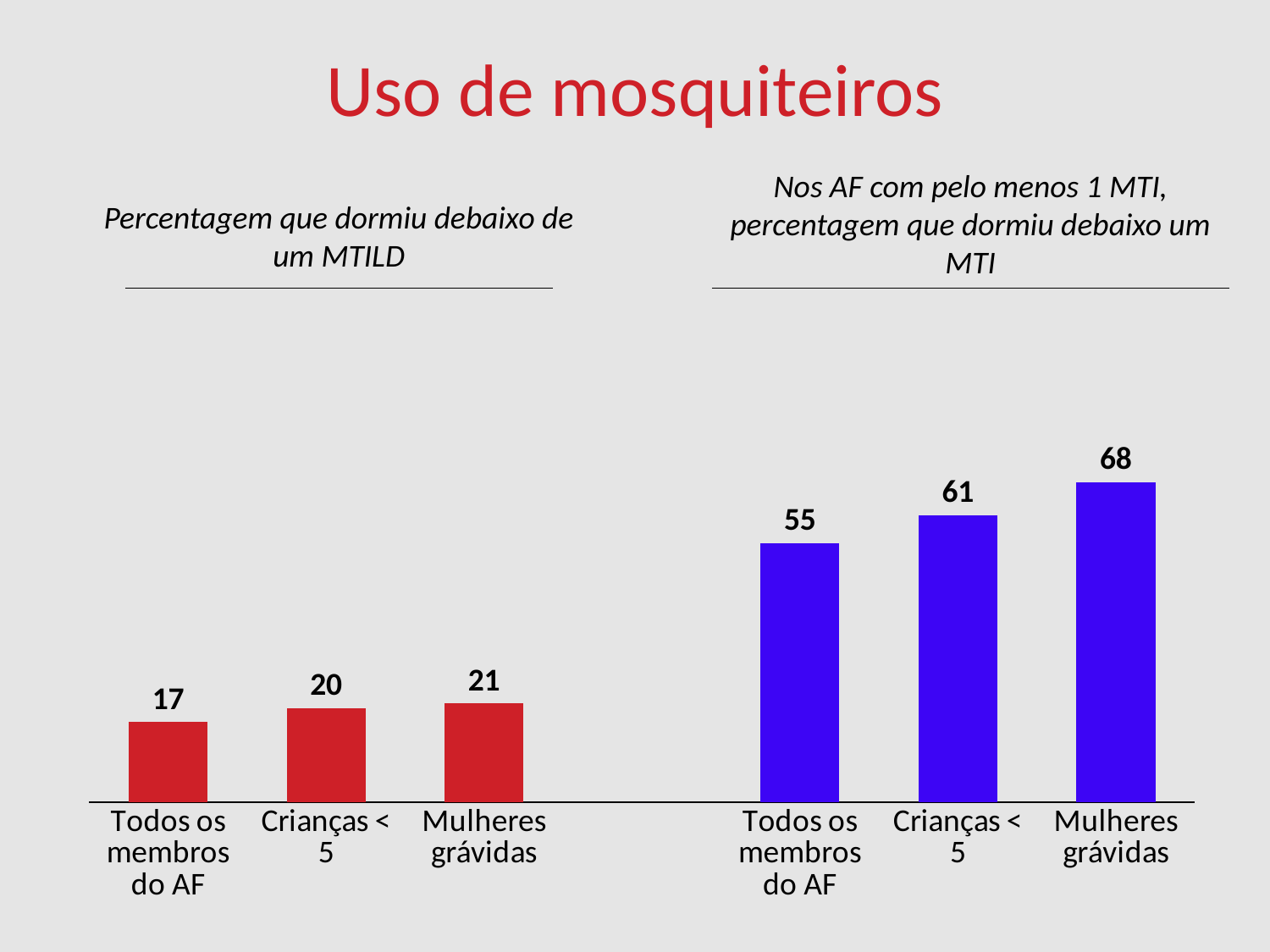

Uso de mosquiteiros
Nos AF com pelo menos 1 MTI, percentagem que dormiu debaixo um MTI
Percentagem que dormiu debaixo de um MTILD

### Chart

| Category | Column1 |
|---|---|
| Todos os membros do AF | 17.0 |
| Crianças < 5 | 20.0 |
| Mulheres grávidas | 21.0 |
|  | None |
| Todos os membros do AF | 55.0 |
| Crianças < 5 | 61.0 |
| Mulheres grávidas | 68.0 |